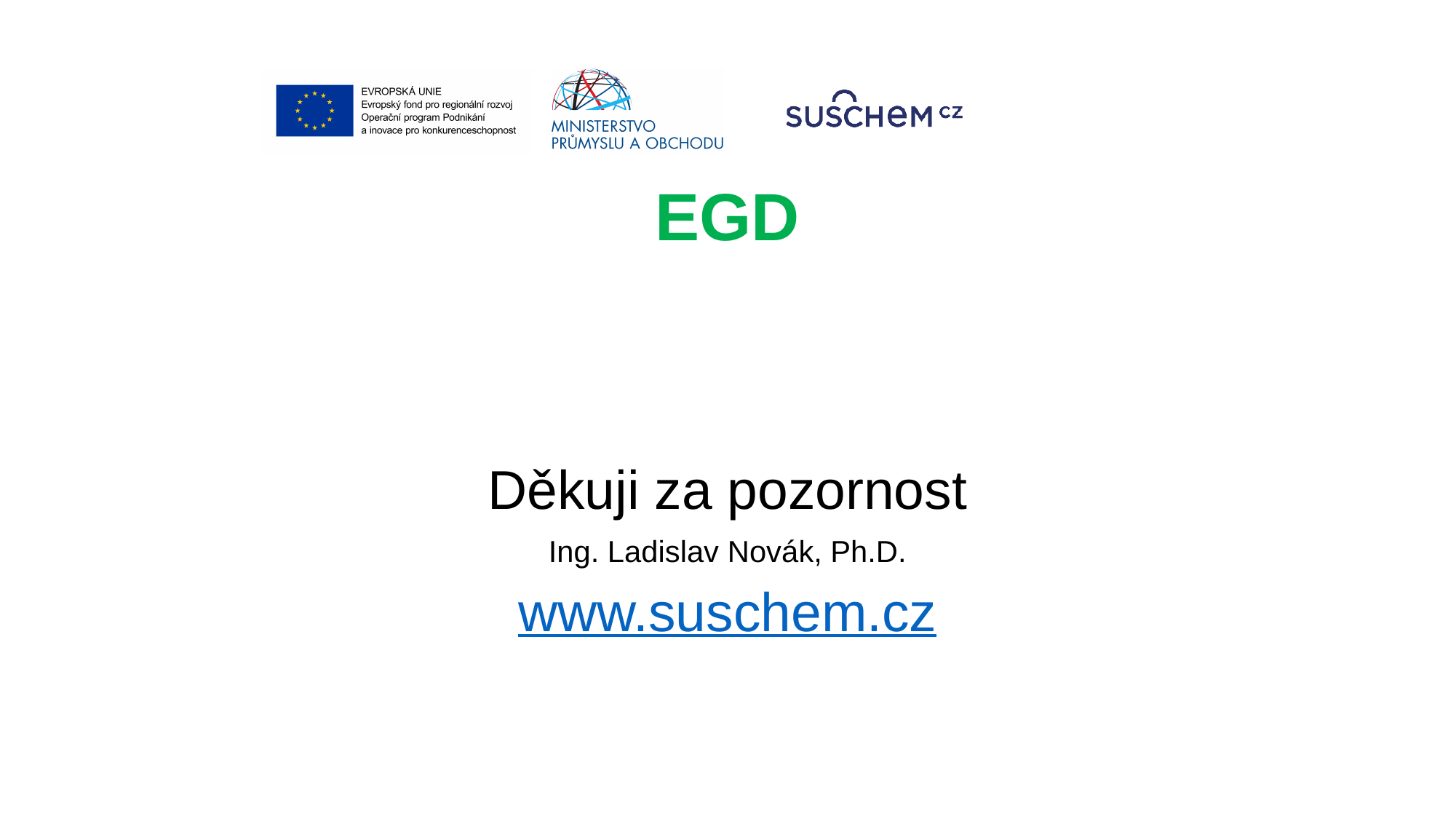

# EGD

Děkuji za pozornost
Ing. Ladislav Novák, Ph.D.
www.suschem.cz